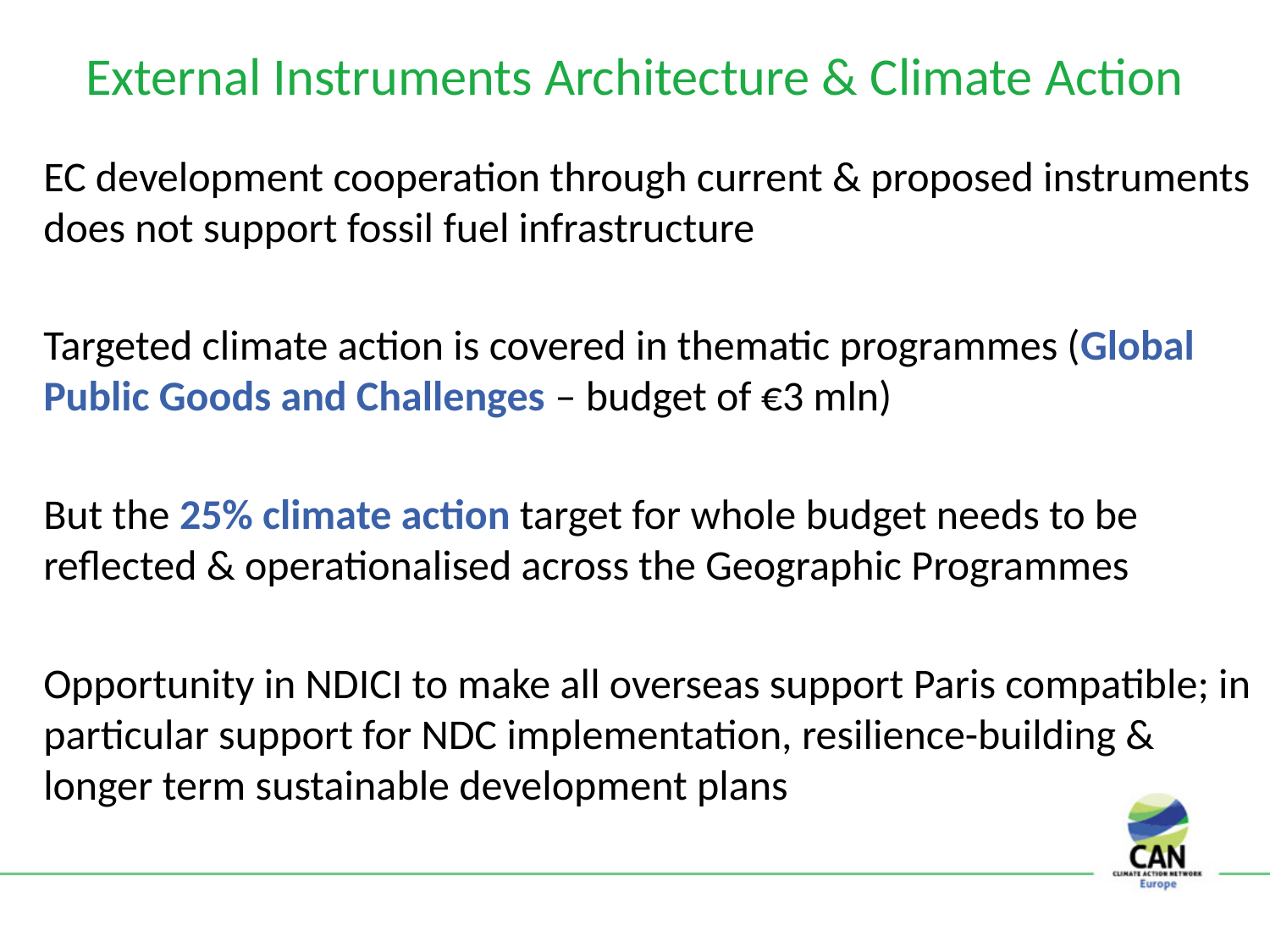

# External Instruments Architecture & Climate Action
EC development cooperation through current & proposed instruments does not support fossil fuel infrastructure

Targeted climate action is covered in thematic programmes (Global Public Goods and Challenges – budget of €3 mln)

But the 25% climate action target for whole budget needs to be reflected & operationalised across the Geographic Programmes

Opportunity in NDICI to make all overseas support Paris compatible; in particular support for NDC implementation, resilience-building & longer term sustainable development plans